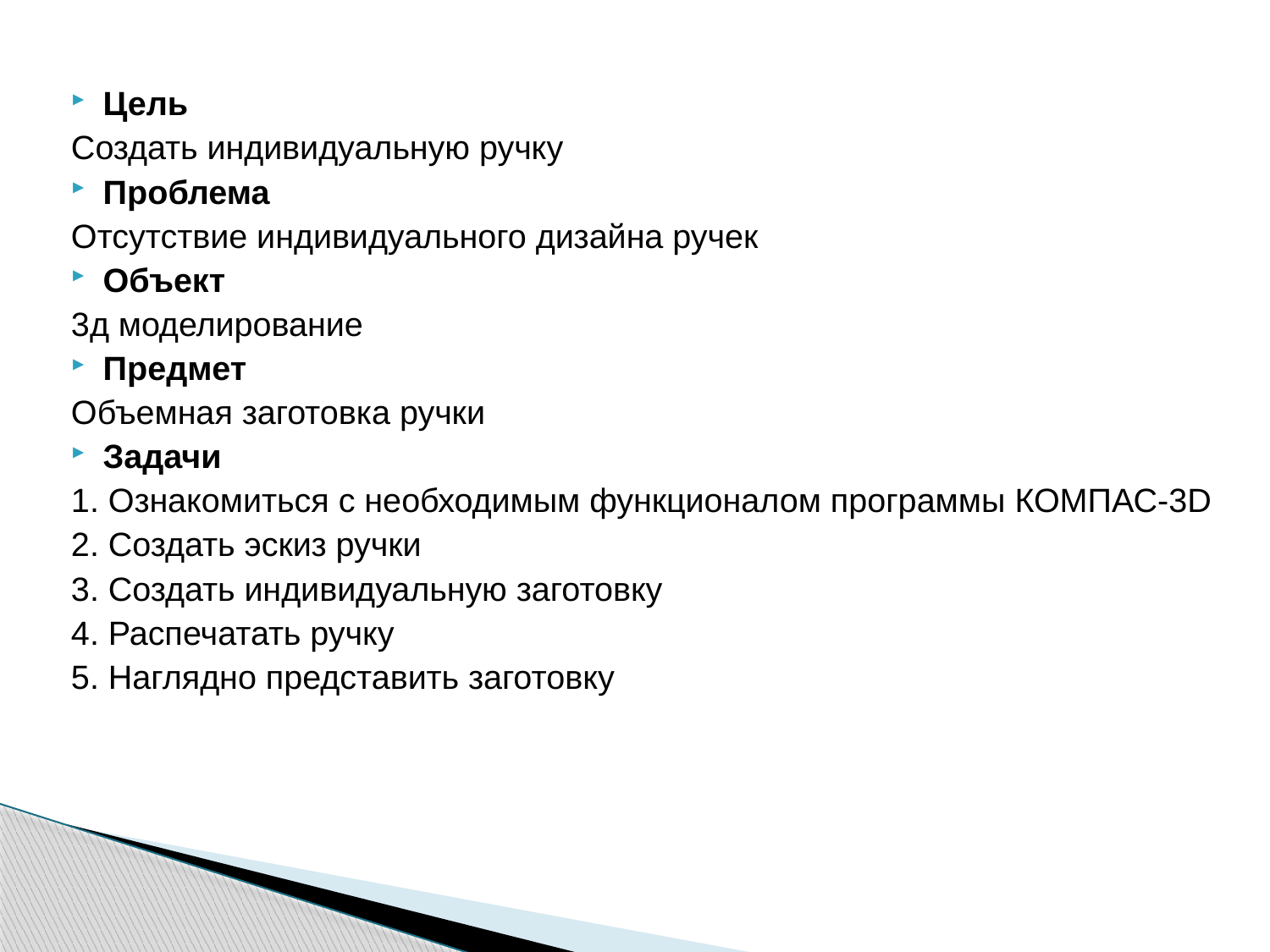

Цель
Создать индивидуальную ручку
Проблема
Отсутствие индивидуального дизайна ручек
Объект
3д моделирование
Предмет
Объемная заготовка ручки
Задачи
1. Ознакомиться с необходимым функционалом программы КОМПАС-3D
2. Создать эскиз ручки
3. Создать индивидуальную заготовку
4. Распечатать ручку
5. Наглядно представить заготовку